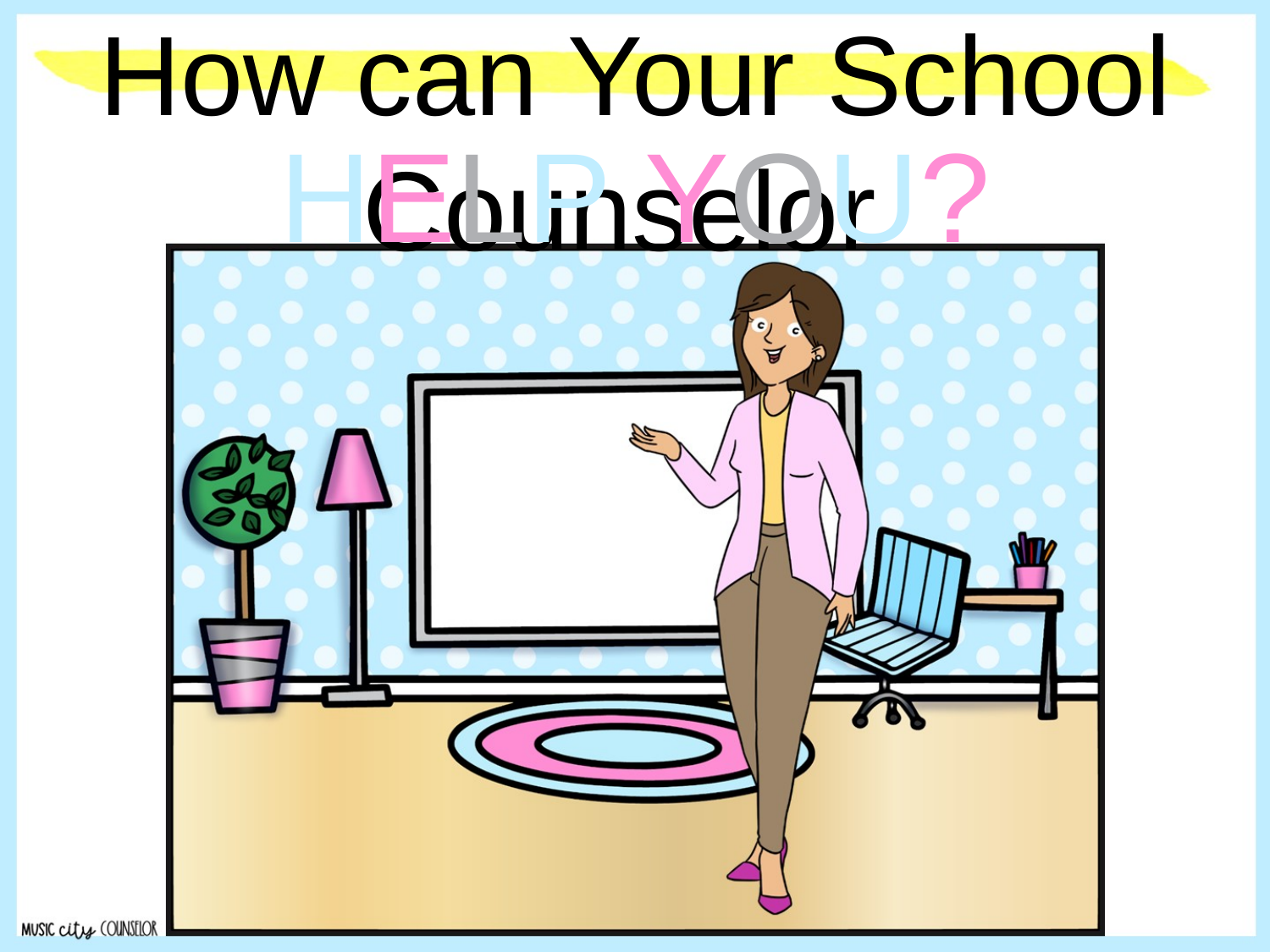

How can Your School Counselor
HELP YOU?